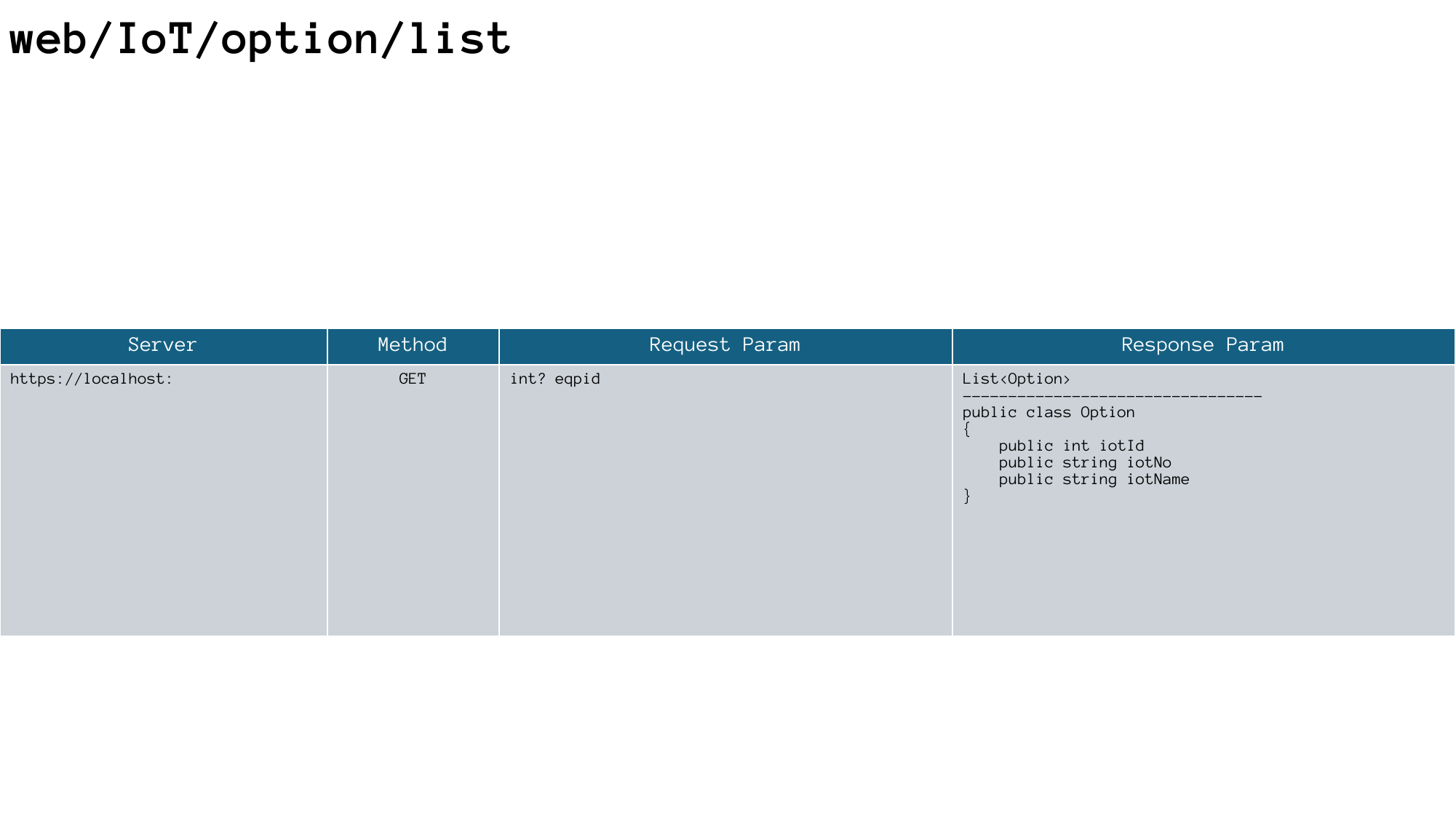

web/IoT/option/list
| Server | Method | Request Param | Response Param |
| --- | --- | --- | --- |
| https://localhost: | GET | int? eqpid | List<Option> --------------------------------- public class Option { public int iotId public string iotNo public string iotName } |